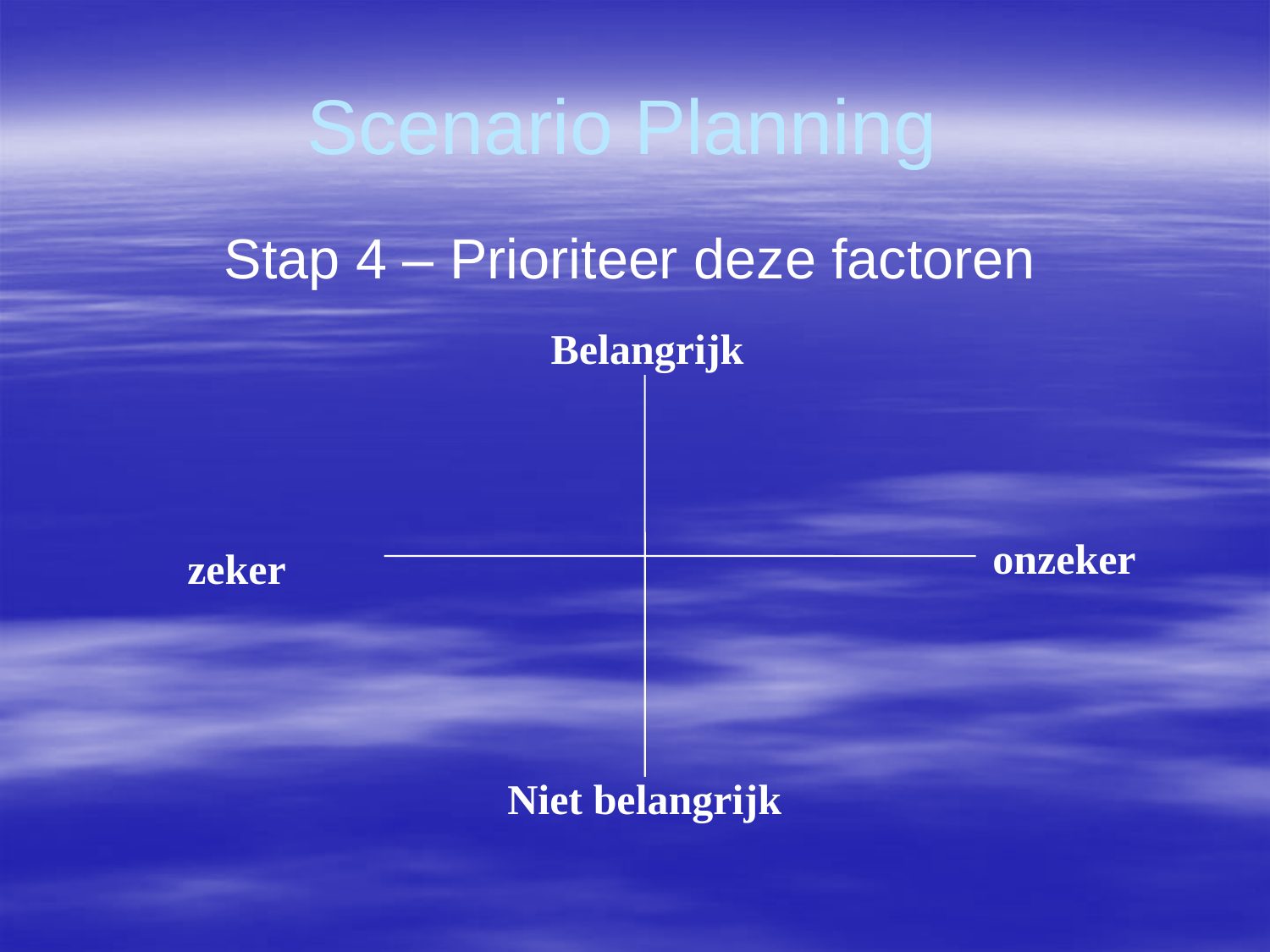

# Scenario Planning
Stap 4 – Prioriteer deze factoren

      Belangrijk

onzeker
zeker

Niet belangrijk